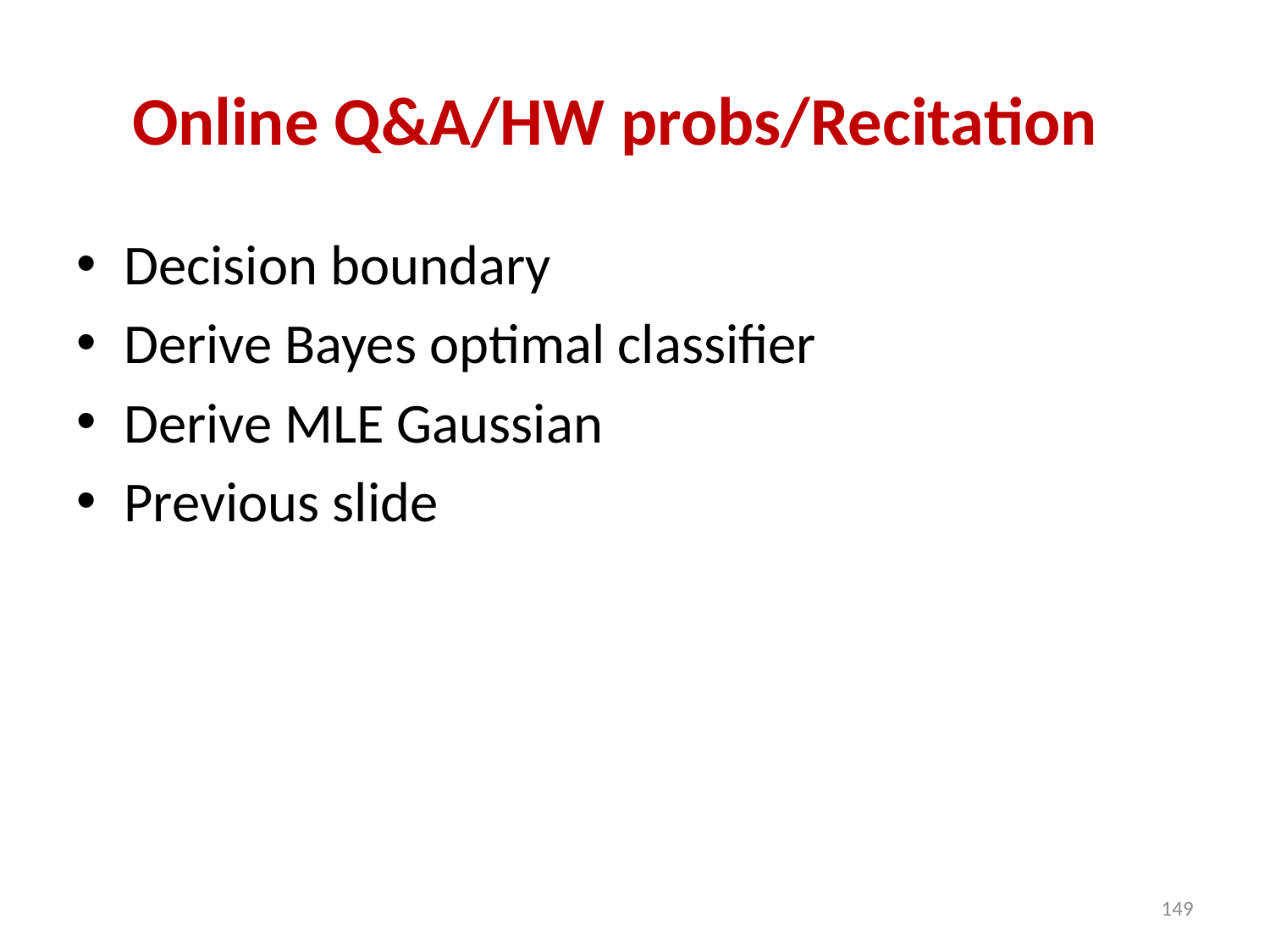

# Online Q&A/HW probs/Recitation
Decision boundary
Derive Bayes optimal classifier
Derive MLE Gaussian
Previous slide
149